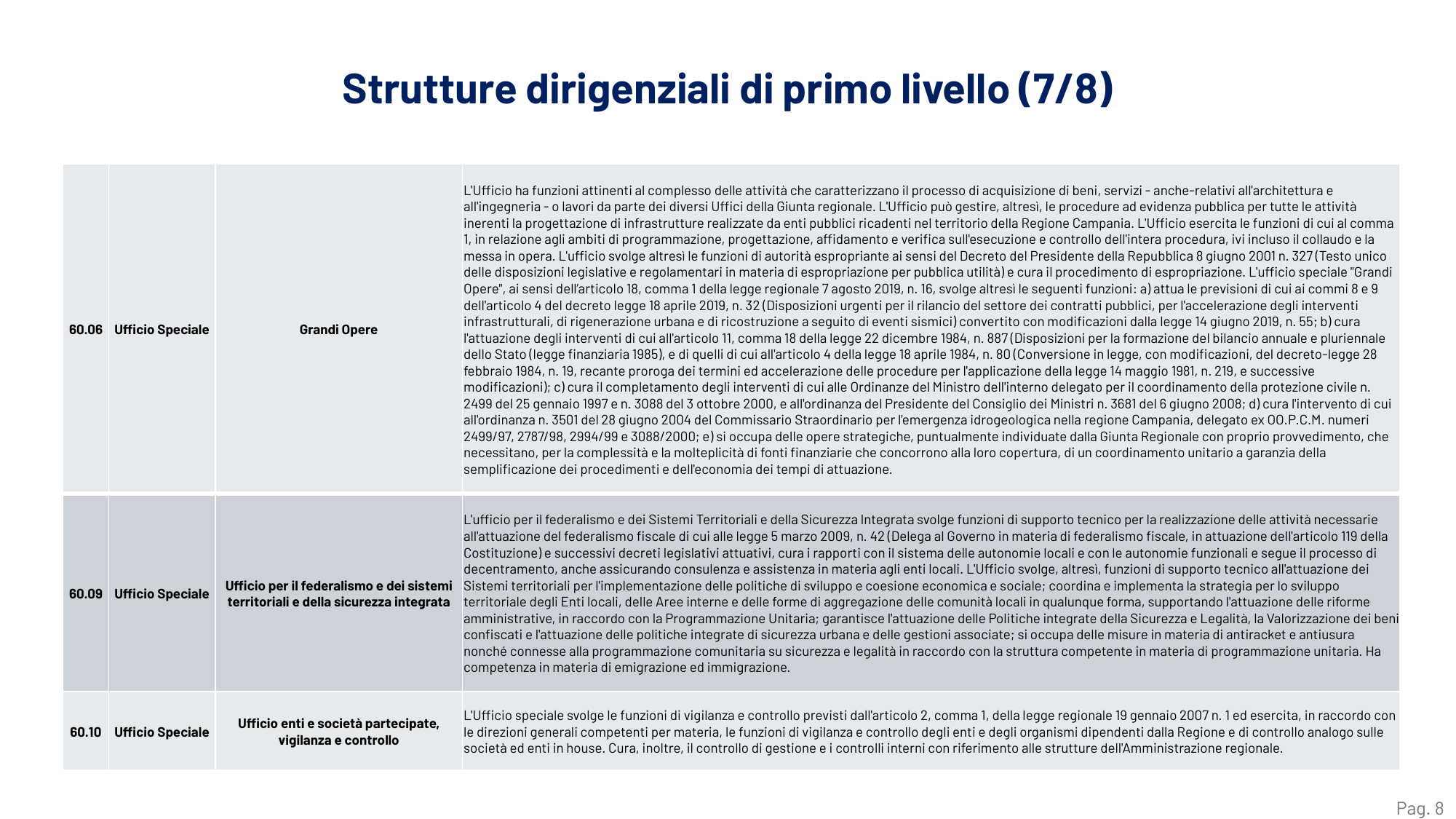

Strutture dirigenziali di primo livello (7/8)
| 60.06 | Ufficio Speciale | Grandi Opere | L'Ufficio ha funzioni attinenti al complesso delle attività che caratterizzano il processo di acquisizione di beni, servizi - anche-relativi all'architettura e all'ingegneria - o lavori da parte dei diversi Uffici della Giunta regionale. L'Ufficio può gestire, altresì, le procedure ad evidenza pubblica per tutte le attività inerenti la progettazione di infrastrutture realizzate da enti pubblici ricadenti nel territorio della Regione Campania. L'Ufficio esercita le funzioni di cui al comma 1, in relazione agli ambiti di programmazione, progettazione, affidamento e verifica sull'esecuzione e controllo dell'intera procedura, ivi incluso il collaudo e la messa in opera. L'ufficio svolge altresì le funzioni di autorità espropriante ai sensi del Decreto del Presidente della Repubblica 8 giugno 2001 n. 327 (Testo unico delle disposizioni legislative e regolamentari in materia di espropriazione per pubblica utilità) e cura il procedimento di espropriazione. L'ufficio speciale "Grandi Opere", ai sensi dell’articolo 18, comma 1 della legge regionale 7 agosto 2019, n. 16, svolge altresì le seguenti funzioni: a) attua le previsioni di cui ai commi 8 e 9 dell'articolo 4 del decreto legge 18 aprile 2019, n. 32 (Disposizioni urgenti per il rilancio del settore dei contratti pubblici, per l'accelerazione degli interventi infrastrutturali, di rigenerazione urbana e di ricostruzione a seguito di eventi sismici) convertito con modificazioni dalla legge 14 giugno 2019, n. 55; b) cura l'attuazione degli interventi di cui all'articolo 11, comma 18 della legge 22 dicembre 1984, n. 887 (Disposizioni per la formazione del bilancio annuale e pluriennale dello Stato (legge finanziaria 1985), e di quelli di cui all'articolo 4 della legge 18 aprile 1984, n. 80 (Conversione in legge, con modificazioni, del decreto-legge 28 febbraio 1984, n. 19, recante proroga dei termini ed accelerazione delle procedure per l'applicazione della legge 14 maggio 1981, n. 219, e successive modificazioni); c) cura il completamento degli interventi di cui alle Ordinanze del Ministro dell'interno delegato per il coordinamento della protezione civile n. 2499 del 25 gennaio 1997 e n. 3088 del 3 ottobre 2000, e all'ordinanza del Presidente del Consiglio dei Ministri n. 3681 del 6 giugno 2008; d) cura l'intervento di cui all'ordinanza n. 3501 del 28 giugno 2004 del Commissario Straordinario per l'emergenza idrogeologica nella regione Campania, delegato ex OO.P.C.M. numeri 2499/97, 2787/98, 2994/99 e 3088/2000; e) si occupa delle opere strategiche, puntualmente individuate dalla Giunta Regionale con proprio provvedimento, che necessitano, per la complessità e la molteplicità di fonti finanziarie che concorrono alla loro copertura, di un coordinamento unitario a garanzia della semplificazione dei procedimenti e dell'economia dei tempi di attuazione. |
| --- | --- | --- | --- |
| 60.09 | Ufficio Speciale | Ufficio per il federalismo e dei sistemi territoriali e della sicurezza integrata | L'ufficio per il federalismo e dei Sistemi Territoriali e della Sicurezza Integrata svolge funzioni di supporto tecnico per la realizzazione delle attività necessarie all'attuazione del federalismo fiscale di cui alle legge 5 marzo 2009, n. 42 (Delega al Governo in materia di federalismo fiscale, in attuazione dell'articolo 119 della Costituzione) e successivi decreti legislativi attuativi, cura i rapporti con il sistema delle autonomie locali e con le autonomie funzionali e segue il processo di decentramento, anche assicurando consulenza e assistenza in materia agli enti locali. L'Ufficio svolge, altresì, funzioni di supporto tecnico all'attuazione dei Sistemi territoriali per l'implementazione delle politiche di sviluppo e coesione economica e sociale; coordina e implementa la strategia per lo sviluppo territoriale degli Enti locali, delle Aree interne e delle forme di aggregazione delle comunità locali in qualunque forma, supportando l'attuazione delle riforme amministrative, in raccordo con la Programmazione Unitaria; garantisce l'attuazione delle Politiche integrate della Sicurezza e Legalità, la Valorizzazione dei beni confiscati e l'attuazione delle politiche integrate di sicurezza urbana e delle gestioni associate; si occupa delle misure in materia di antiracket e antiusura nonché connesse alla programmazione comunitaria su sicurezza e legalità in raccordo con la struttura competente in materia di programmazione unitaria. Ha competenza in materia di emigrazione ed immigrazione. |
| 60.10 | Ufficio Speciale | Ufficio enti e società partecipate, vigilanza e controllo | L'Ufficio speciale svolge le funzioni di vigilanza e controllo previsti dall'articolo 2, comma 1, della legge regionale 19 gennaio 2007 n. 1 ed esercita, in raccordo con le direzioni generali competenti per materia, le funzioni di vigilanza e controllo degli enti e degli organismi dipendenti dalla Regione e di controllo analogo sulle società ed enti in house. Cura, inoltre, il controllo di gestione e i controlli interni con riferimento alle strutture dell'Amministrazione regionale. |
Pag. 8